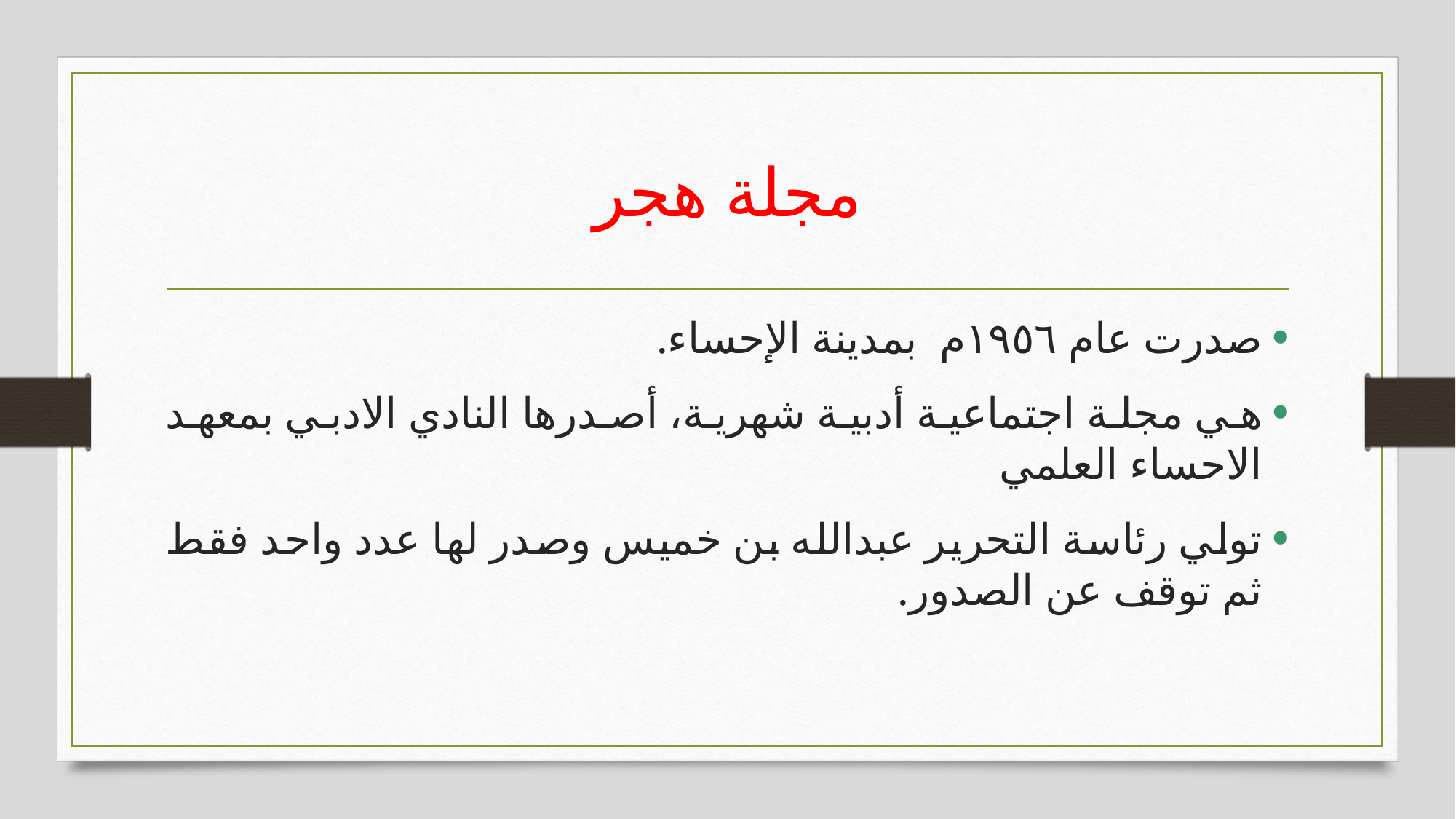

# مجلة هجر
صدرت عام ١٩٥٦م  بمدينة الإحساء.
هي مجلة اجتماعية أدبية شهرية، أصدرها النادي الادبي بمعهد الاحساء العلمي
تولي رئاسة التحرير عبدالله بن خميس وصدر لها عدد واحد فقط ثم توقف عن الصدور.